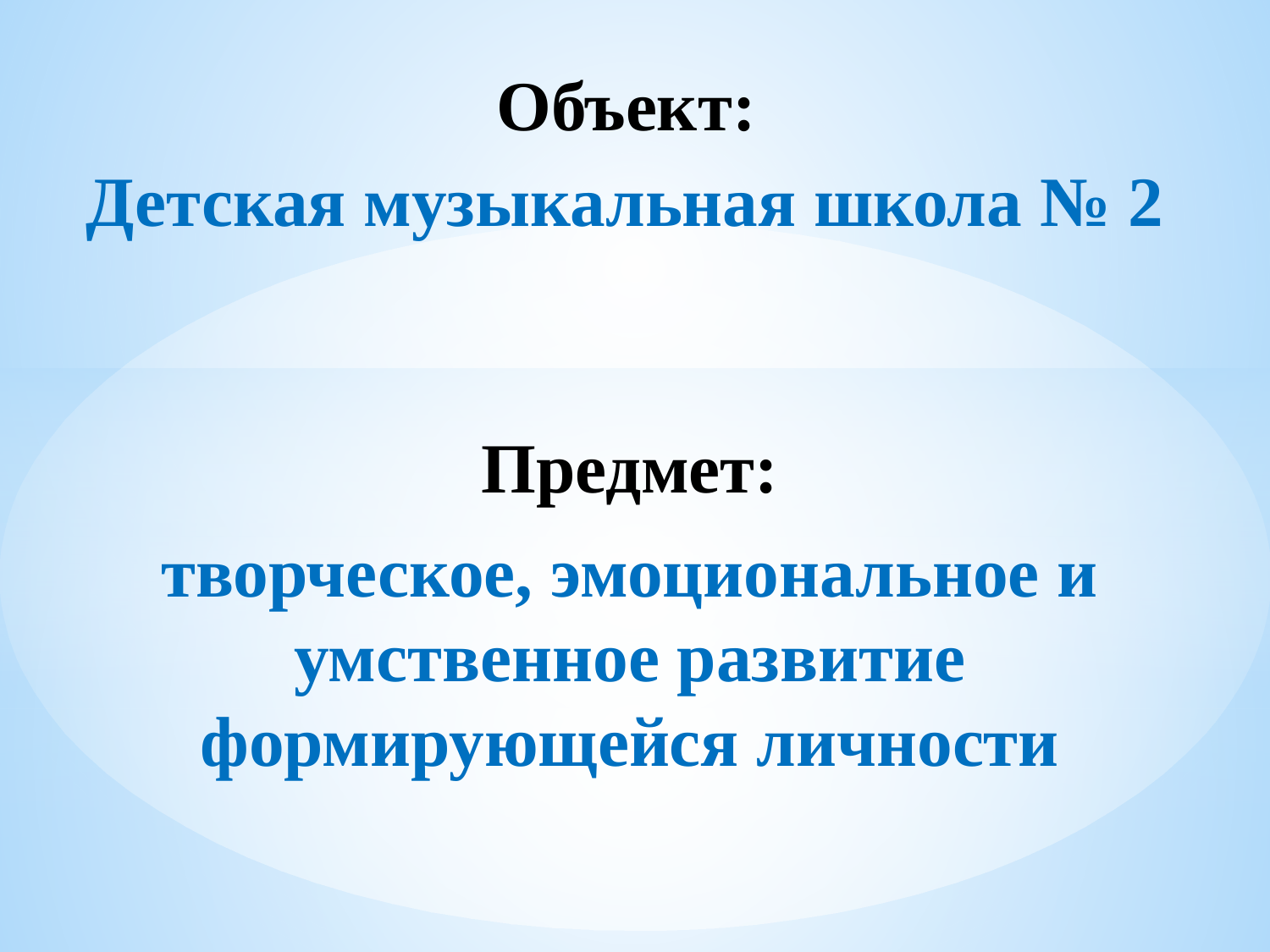

# Объект: Детская музыкальная школа № 2
Предмет:
творческое, эмоциональное и умственное развитие формирующейся личности